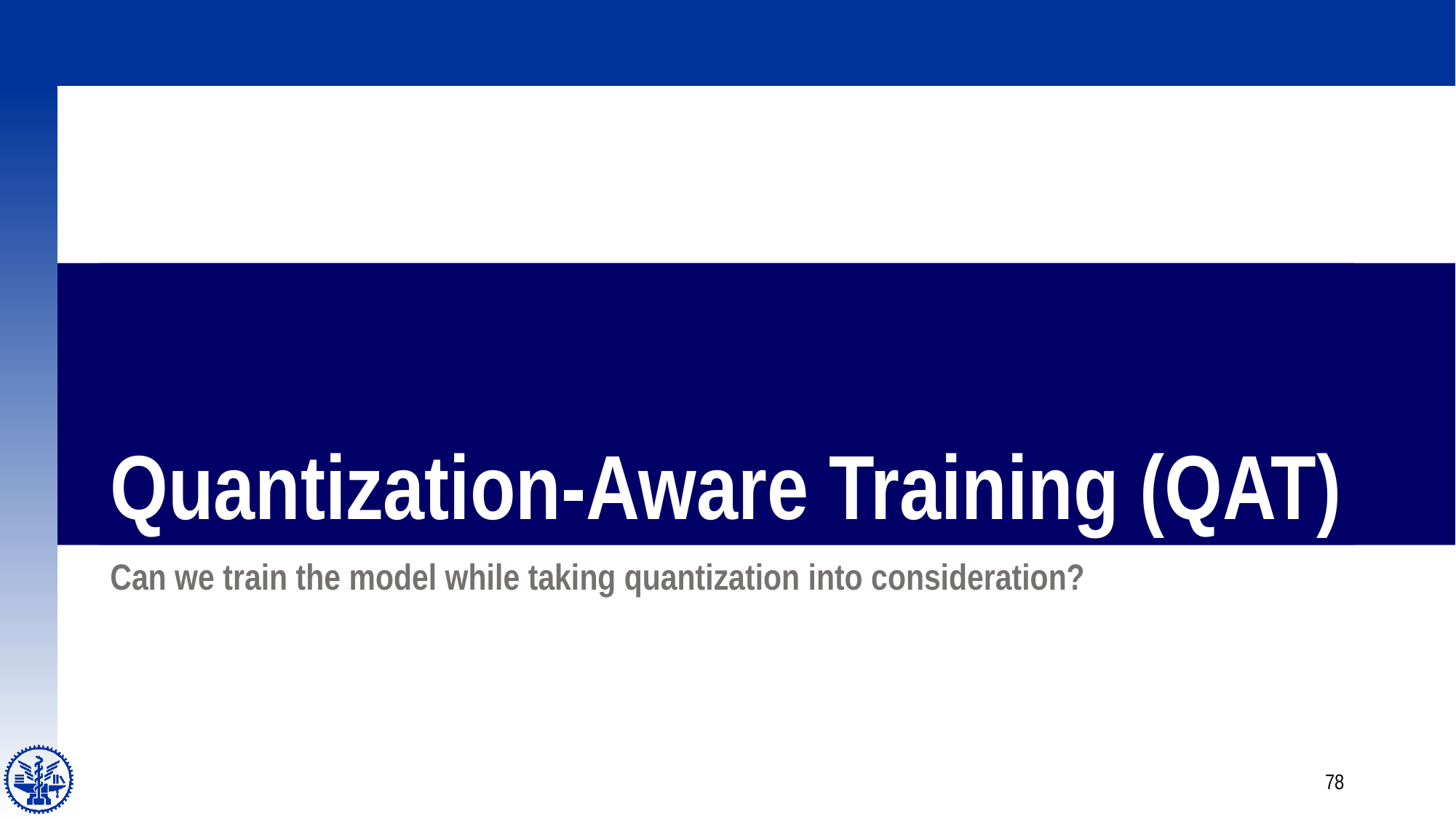

# Quantization-Aware Training (QAT)
Can we train the model while taking quantization into consideration?
78